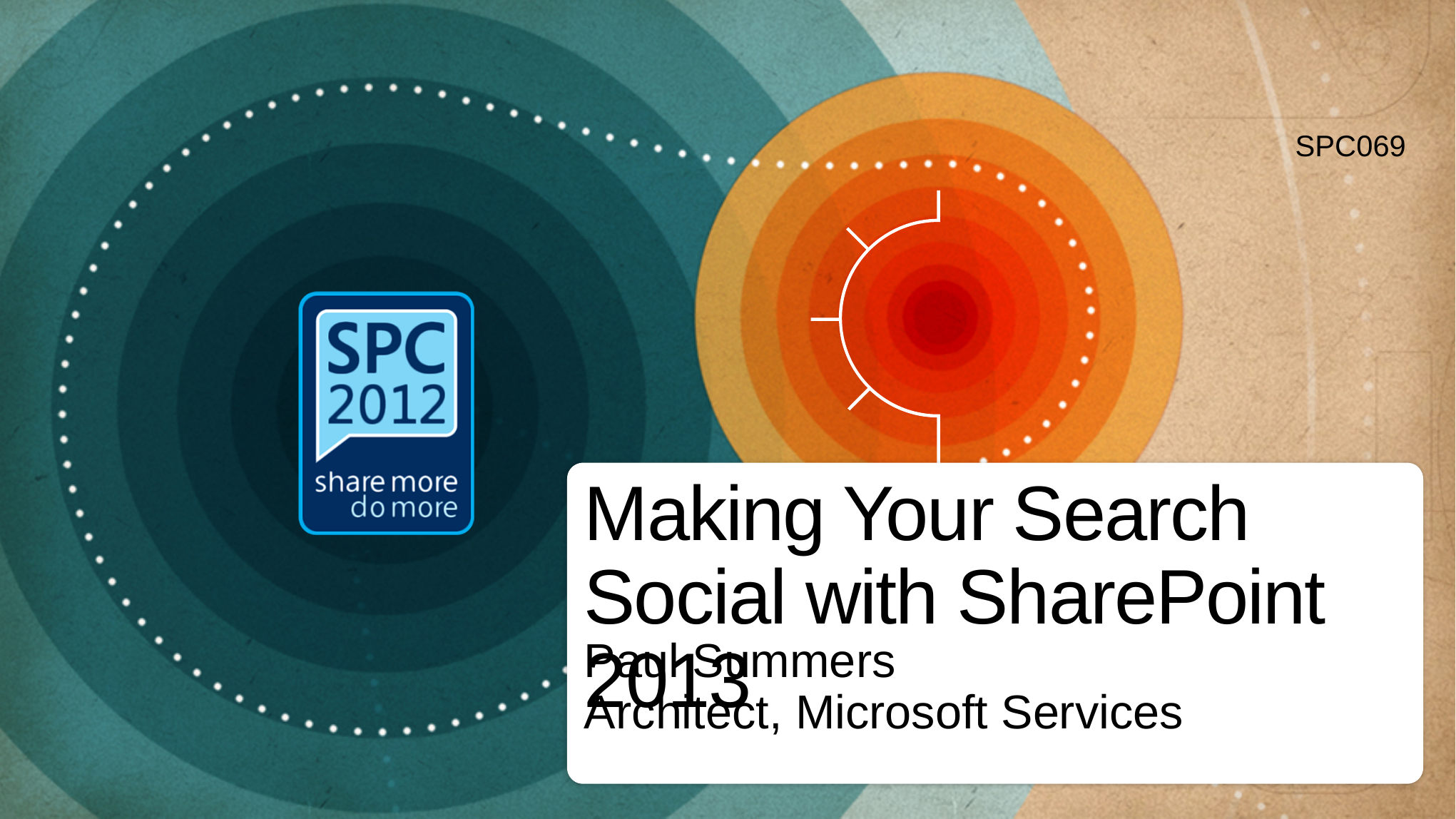

SPC069
# Making Your Search Social with SharePoint 2013
Paul Summers
Architect, Microsoft Services